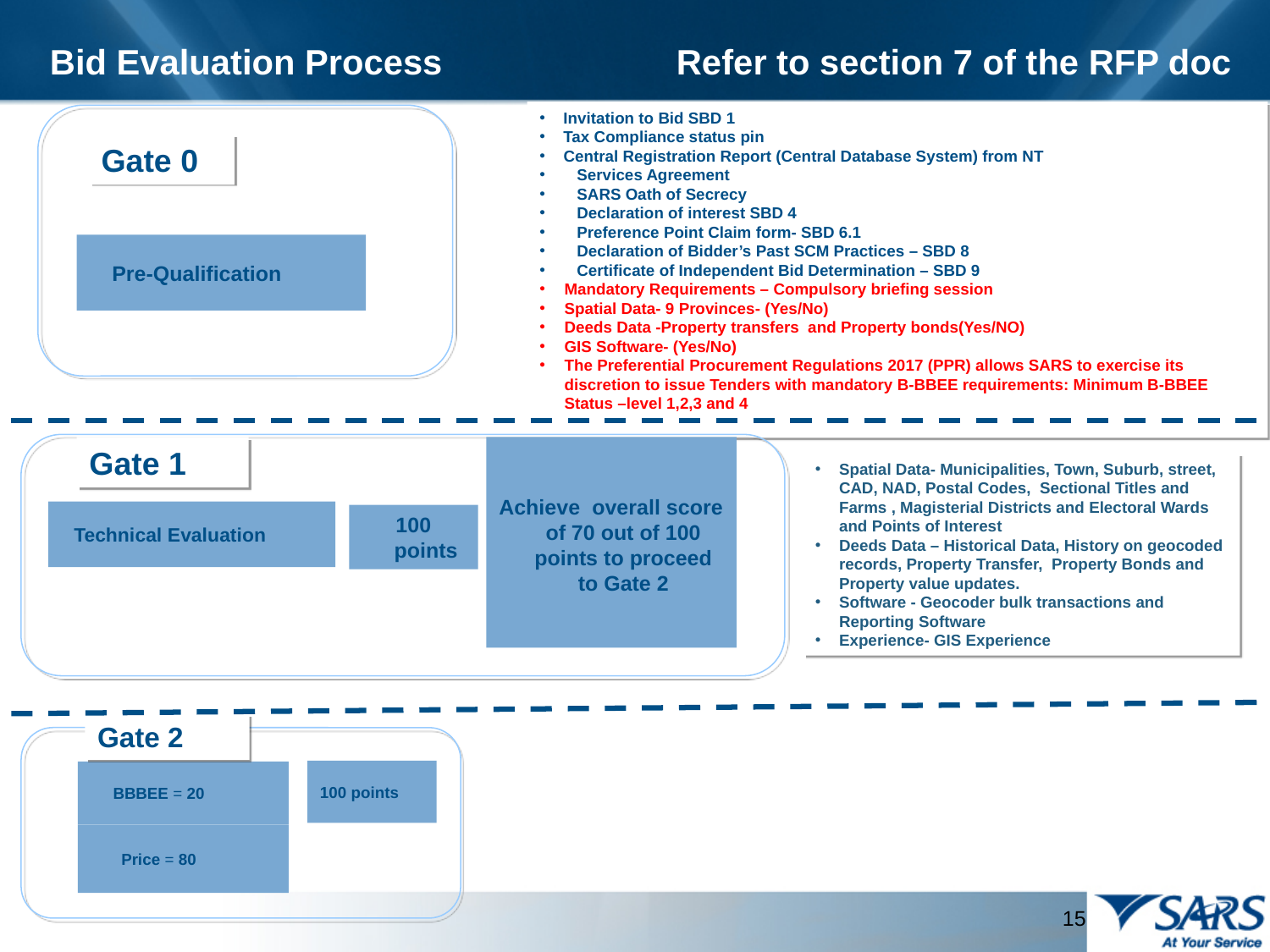

Bid Evaluation Process                        Refer to section 7 of the RFP doc
Invitation to Bid SBD 1
Tax Compliance status pin
Central Registration Report (Central Database System) from NT
   Services Agreement
   SARS Oath of Secrecy
   Declaration of interest SBD 4
   Preference Point Claim form- SBD 6.1
   Declaration of Bidder’s Past SCM Practices – SBD 8
   Certificate of Independent Bid Determination – SBD 9
Mandatory Requirements – Compulsory briefing session
Spatial Data- 9 Provinces- (Yes/No)
Deeds Data -Property transfers  and Property bonds(Yes/NO)
GIS Software- (Yes/No)
The Preferential Procurement Regulations 2017 (PPR) allows SARS to exercise its discretion to issue Tenders with mandatory B-BBEE requirements: Minimum B-BBEE Status –level 1,2,3 and 4

Gate 0
Pre-Qualification

Gate 1

Achieve  overall score of 70 out of 100 points to proceed to Gate 2
Spatial Data- Municipalities, Town, Suburb, street, CAD, NAD, Postal Codes,  Sectional Titles and Farms , Magisterial Districts and Electoral Wards and Points of Interest
Deeds Data – Historical Data, History on geocoded records, Property Transfer,  Property Bonds and Property value updates.
Software - Geocoder bulk transactions and Reporting Software
Experience- GIS Experience
 Technical Evaluation
100 points
Gate 2

100 points
BBBEE = 20
Price = 80
                15